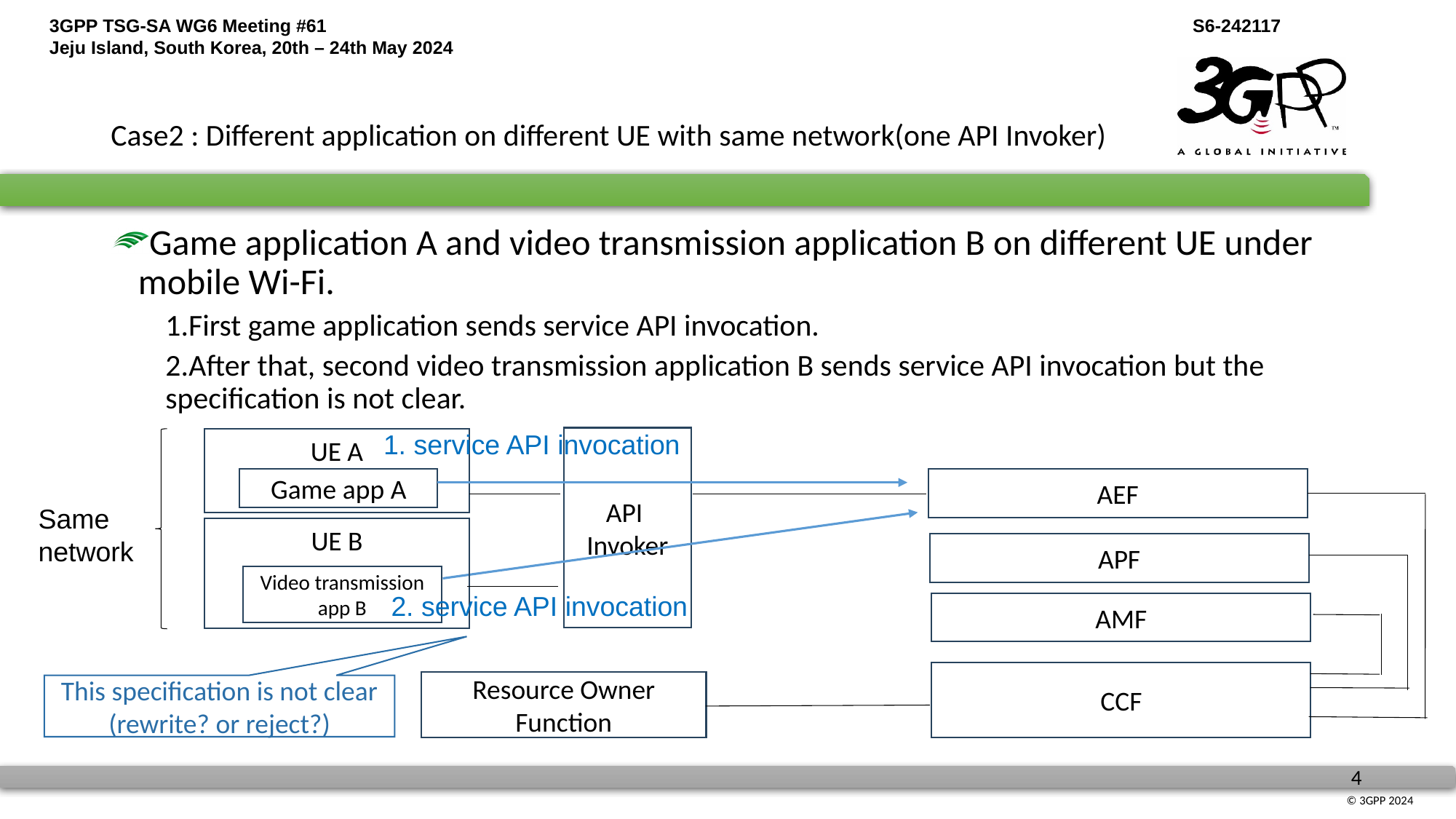

# Case2 : Different application on different UE with same network(one API Invoker)
Game application A and video transmission application B on different UE under mobile Wi-Fi.
1.First game application sends service API invocation.
2.After that, second video transmission application B sends service API invocation but the specification is not clear.

1. service API invocation
API
Invoker

UE A
Game app A
AEF
Same
network
UE B
APF
Video transmission app B
2. service API invocation
AMF
CCF
Resource Owner
Function
This specification is not clear
(rewrite? or reject?)